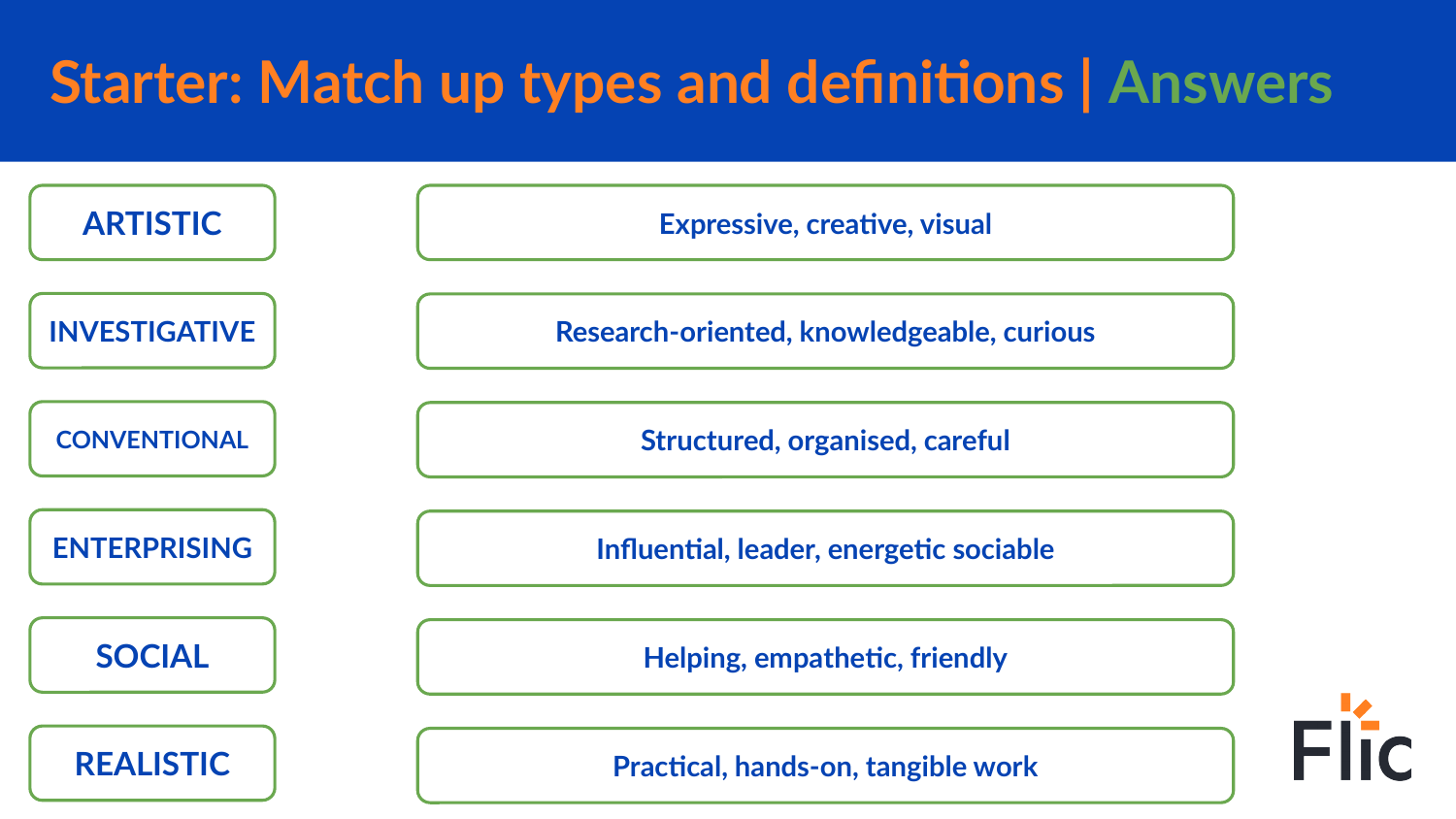

# Starter: Match up types and definitions | Answers
ARTISTIC
Expressive, creative, visual
INVESTIGATIVE
Research-oriented, knowledgeable, curious
CONVENTIONAL
Structured, organised, careful
ENTERPRISING
Influential, leader, energetic sociable
SOCIAL
Helping, empathetic, friendly
REALISTIC
Practical, hands-on, tangible work